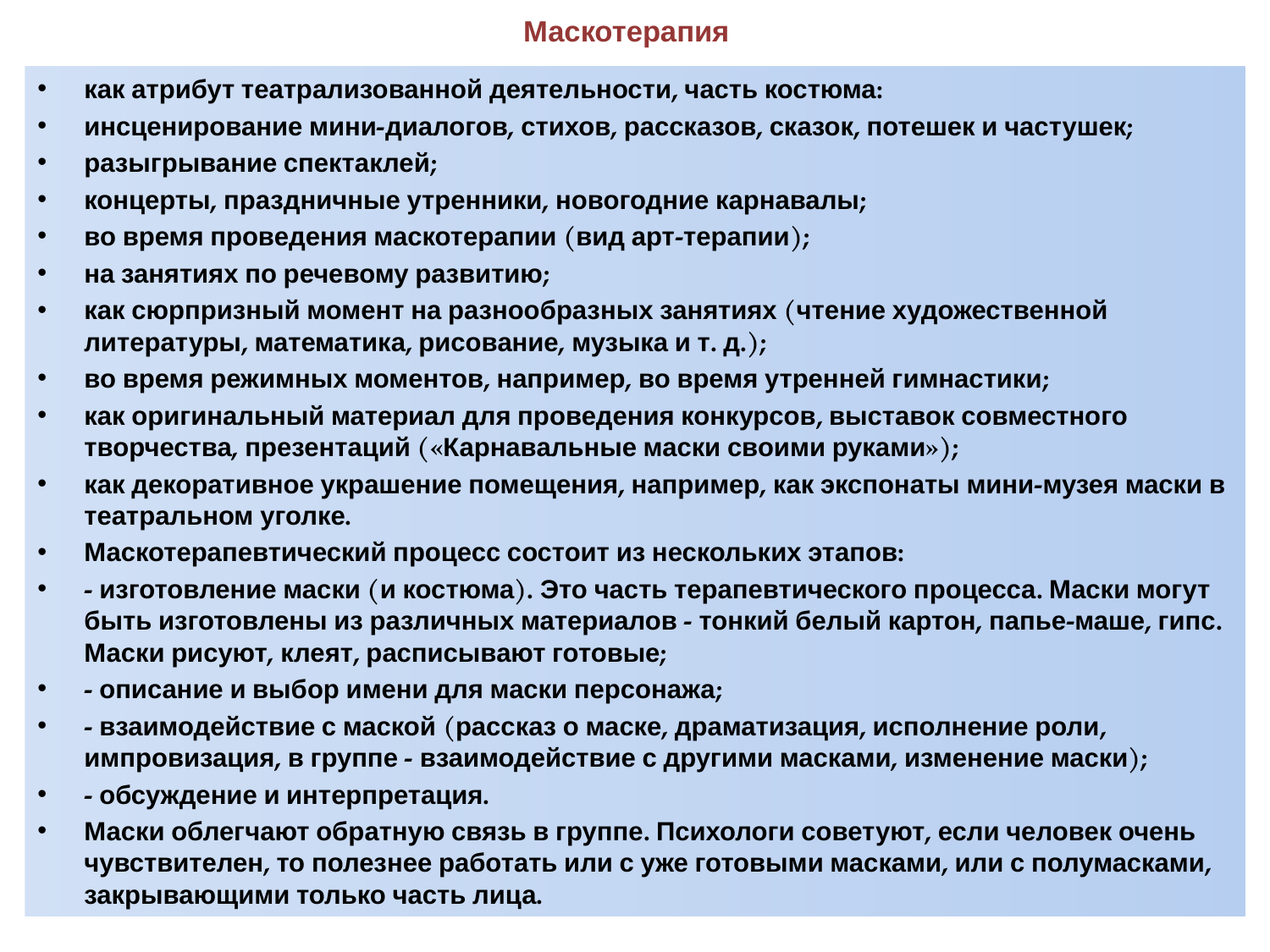

# Маскотерапия
как атрибут театрализованной деятельности, часть костюма:
инсценирование мини-диалогов, стихов, рассказов, сказок, потешек и частушек;
разыгрывание спектаклей;
концерты, праздничные утренники, новогодние карнавалы;
во время проведения маскотерапии (вид арт-терапии);
на занятиях по речевому развитию;
как сюрпризный момент на разнообразных занятиях (чтение художественной литературы, математика, рисование, музыка и т. д.);
во время режимных моментов, например, во время утренней гимнастики;
как оригинальный материал для проведения конкурсов, выставок совместного творчества, презентаций («Карнавальные маски своими руками»);
как декоративное украшение помещения, например, как экспонаты мини-музея маски в театральном уголке.
Маскотерапевтический процесс состоит из нескольких этапов:
- изготовление маски (и костюма). Это часть терапевтического процесса. Маски могут быть изготовлены из различных материалов - тонкий белый картон, папье-маше, гипс. Маски рисуют, клеят, расписывают готовые;
- описание и выбор имени для маски персонажа;
- взаимодействие с маской (рассказ о маске, драматизация, исполнение роли, импровизация, в группе - взаимодействие с другими масками, изменение маски);
- обсуждение и интерпретация.
Маски облегчают обратную связь в группе. Психологи советуют, если человек очень чувствителен, то полезнее работать или с уже готовыми масками, или с полумасками, закрывающими только часть лица.